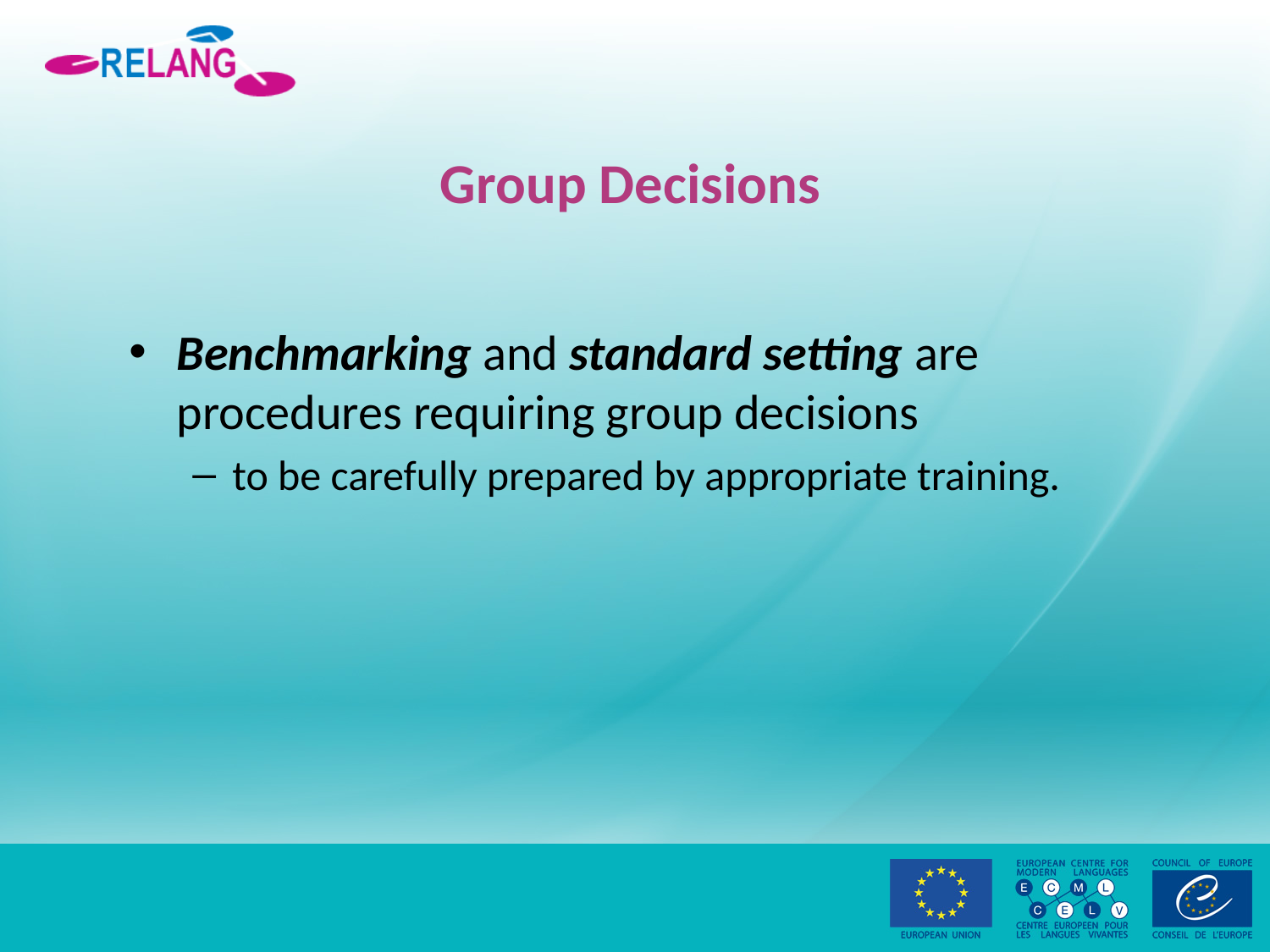

# Group Decisions

Benchmarking and standard setting are procedures requiring group decisions
to be carefully prepared by appropriate training.